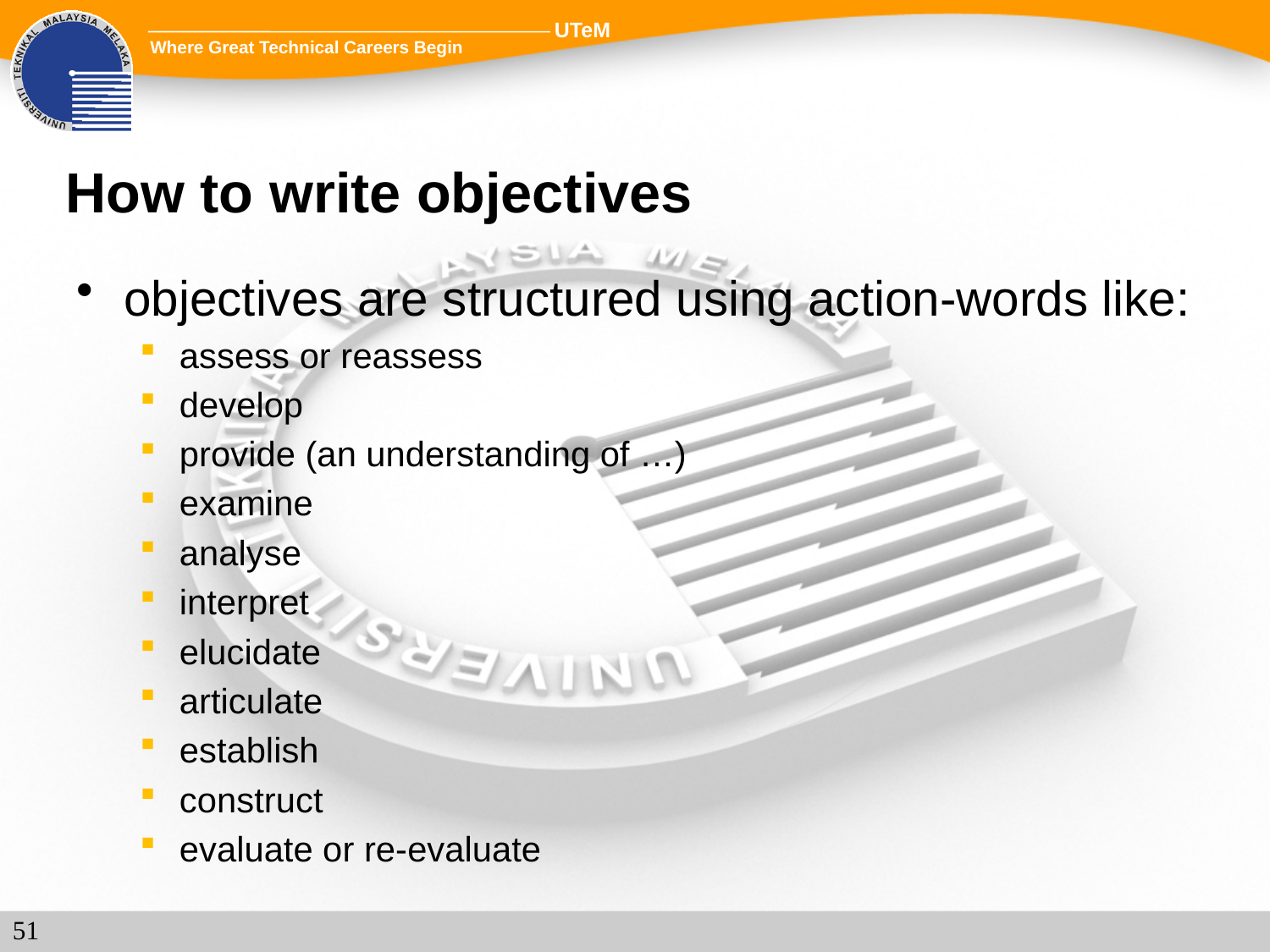

# How to write objectives
objectives are structured using action-words like:
assess or reassess
develop
provide (an understanding of …)
examine
analyse
interpret
elucidate
articulate
establish
construct
evaluate or re-evaluate